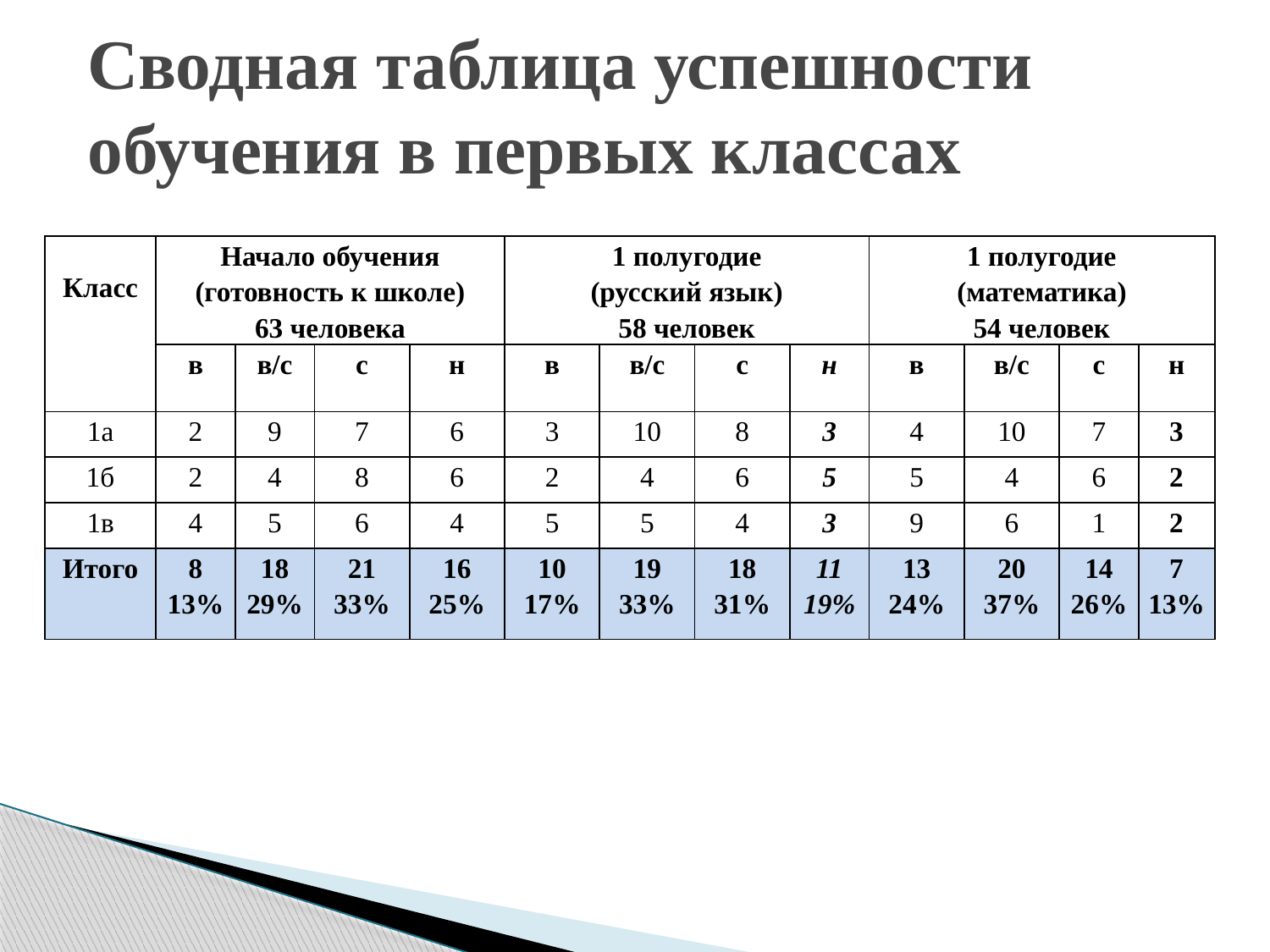

# Сводная таблица успешности обучения в первых классах
| Класс | Начало обучения (готовность к школе) 63 человека |  |  |  | 1 полугодие (русский язык) 58 человек |  |  |  | 1 полугодие (математика) 54 человек |  |  |  |
| --- | --- | --- | --- | --- | --- | --- | --- | --- | --- | --- | --- | --- |
|  | в | в/с | с | н | в | в/с | с | н | в | в/с | с | н |
| 1а | 2 | 9 | 7 | 6 | 3 | 10 | 8 | 3 | 4 | 10 | 7 | 3 |
| 1б | 2 | 4 | 8 | 6 | 2 | 4 | 6 | 5 | 5 | 4 | 6 | 2 |
| 1в | 4 | 5 | 6 | 4 | 5 | 5 | 4 | 3 | 9 | 6 | 1 | 2 |
| Итого | 8 13% | 18 29% | 21 33% | 16 25% | 10 17% | 19 33% | 18 31% | 11 19% | 13 24% | 20 37% | 14 26% | 7 13% |